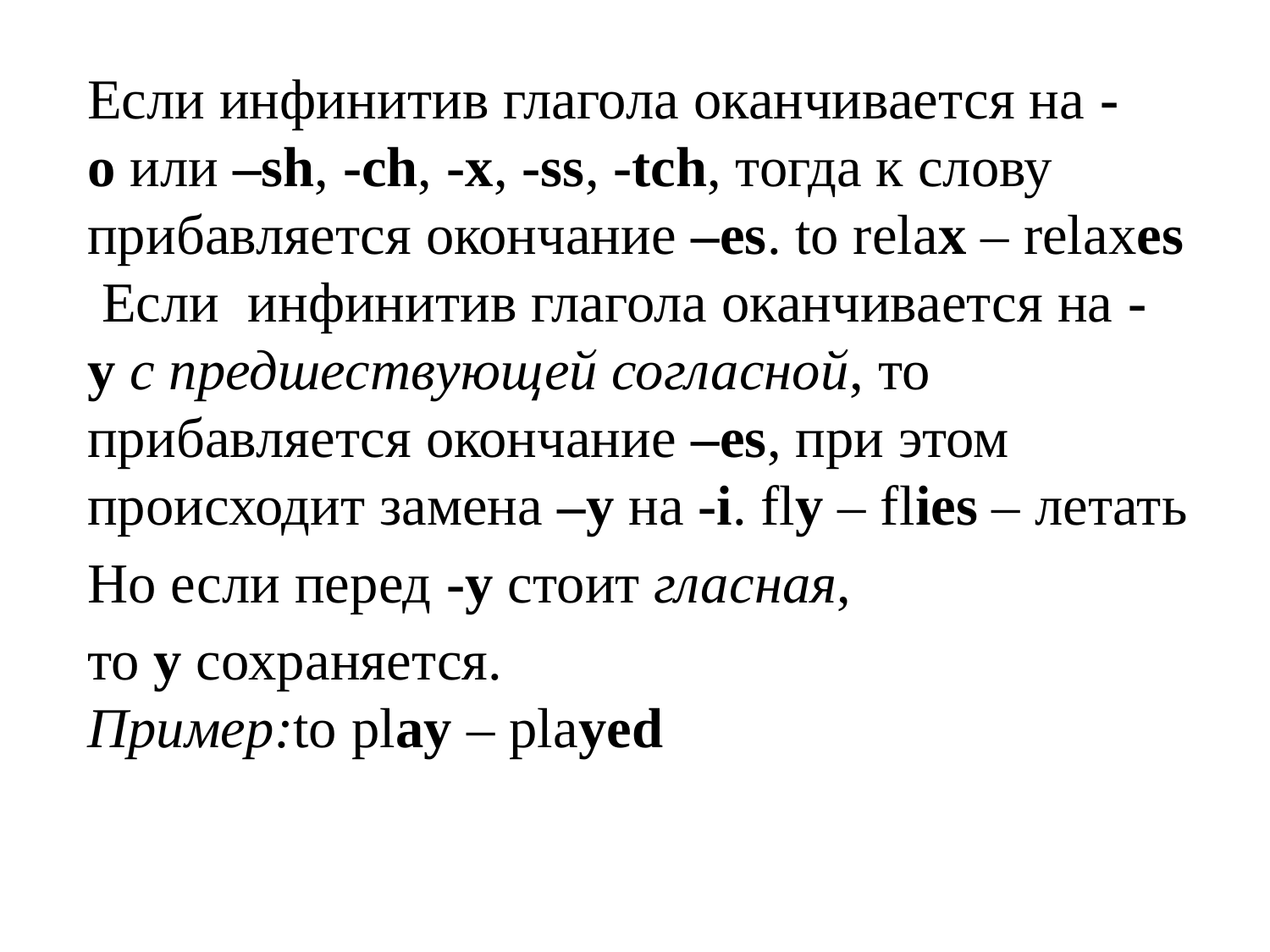

Если инфинитив глагола оканчивается на -o или –sh, -ch, -x, -ss, -tch, тогда к слову прибавляется окончание –es. to relax – relaxes
 Если  инфинитив глагола оканчивается на -y с предшествующей согласной, то прибавляется окончание –es, при этом происходит замена –y на -i. fly – flies – летать
Но если перед -y стоит гласная, то y сохраняется.
Пример:to play – played